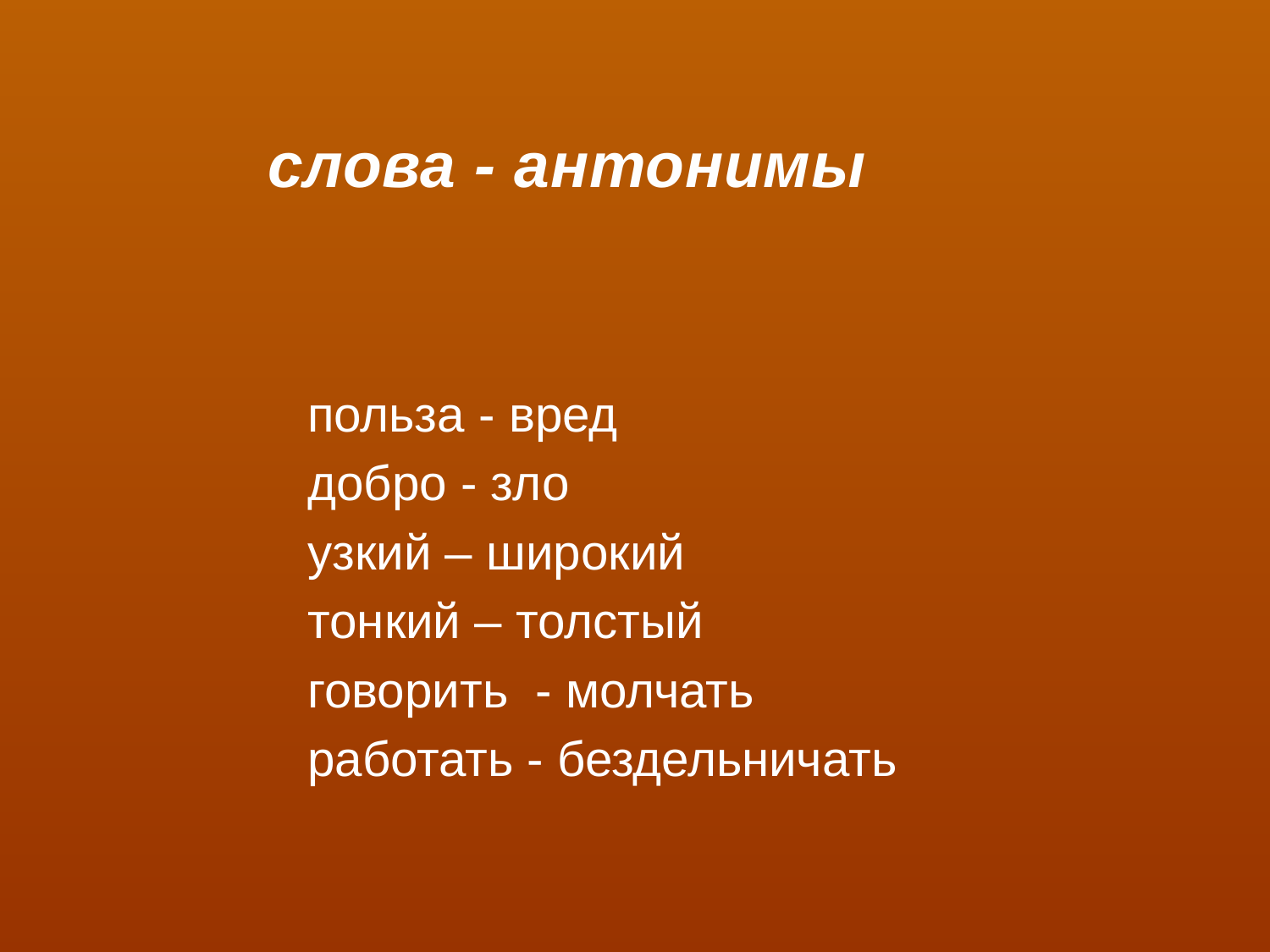

# слова - антонимы
польза - вред
добро - зло
узкий – широкий
тонкий – толстый
говорить  - молчать
работать - бездельничать